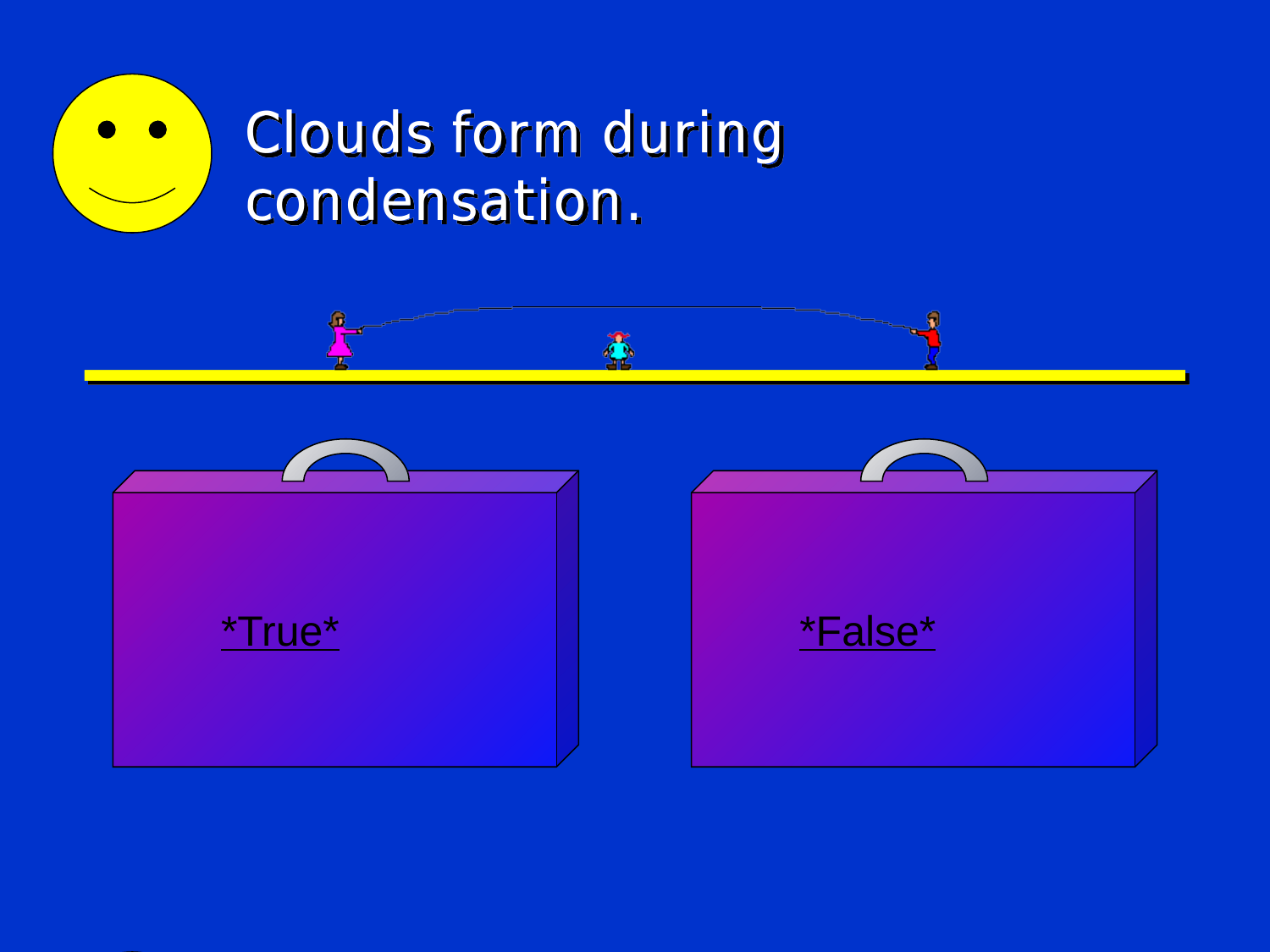

# Clouds form during condensation.

*True*
*False*